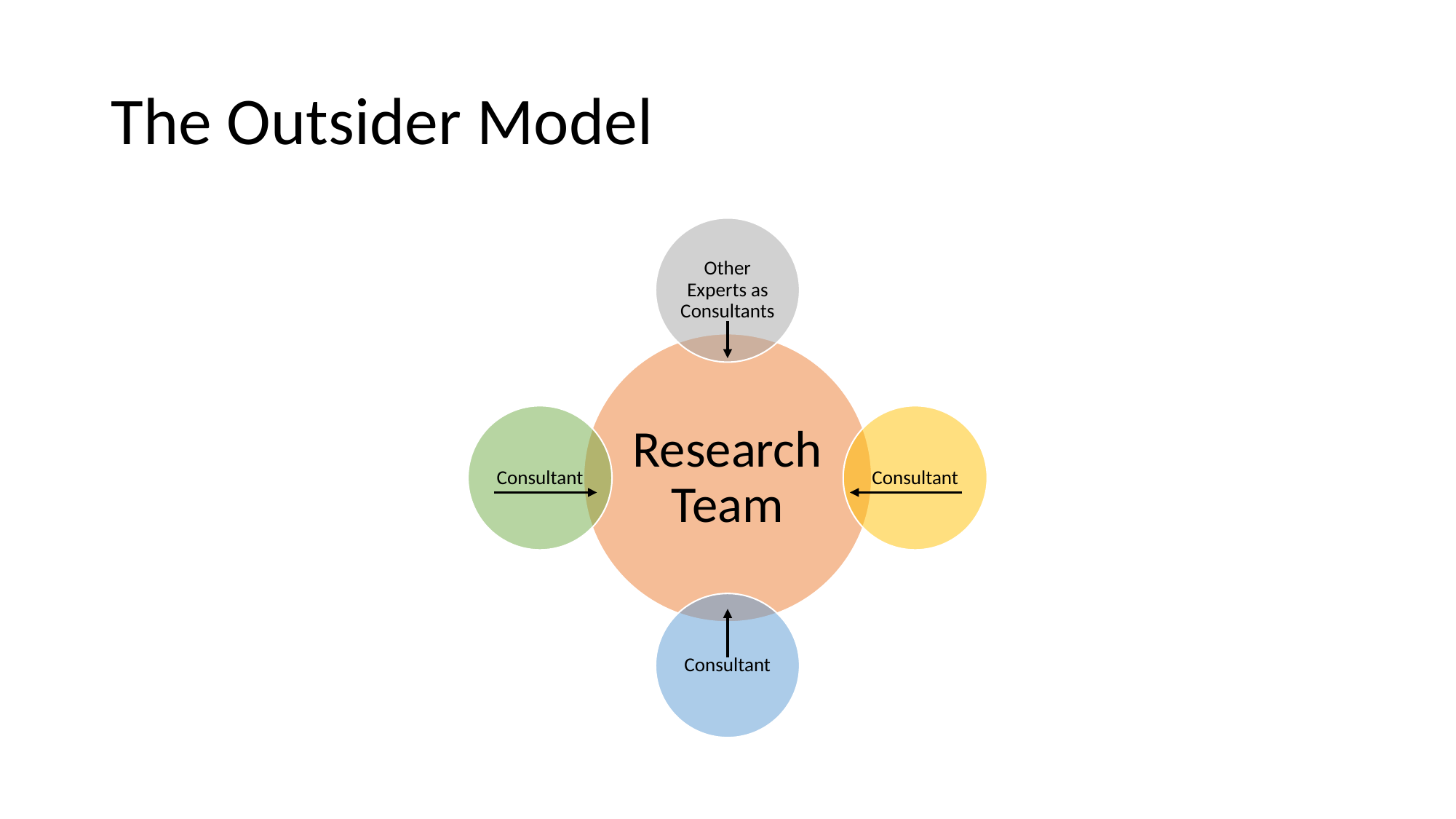

# The Outsider Model
Research Team
Other Experts as Consultants
Consultant
Consultant
Consultant